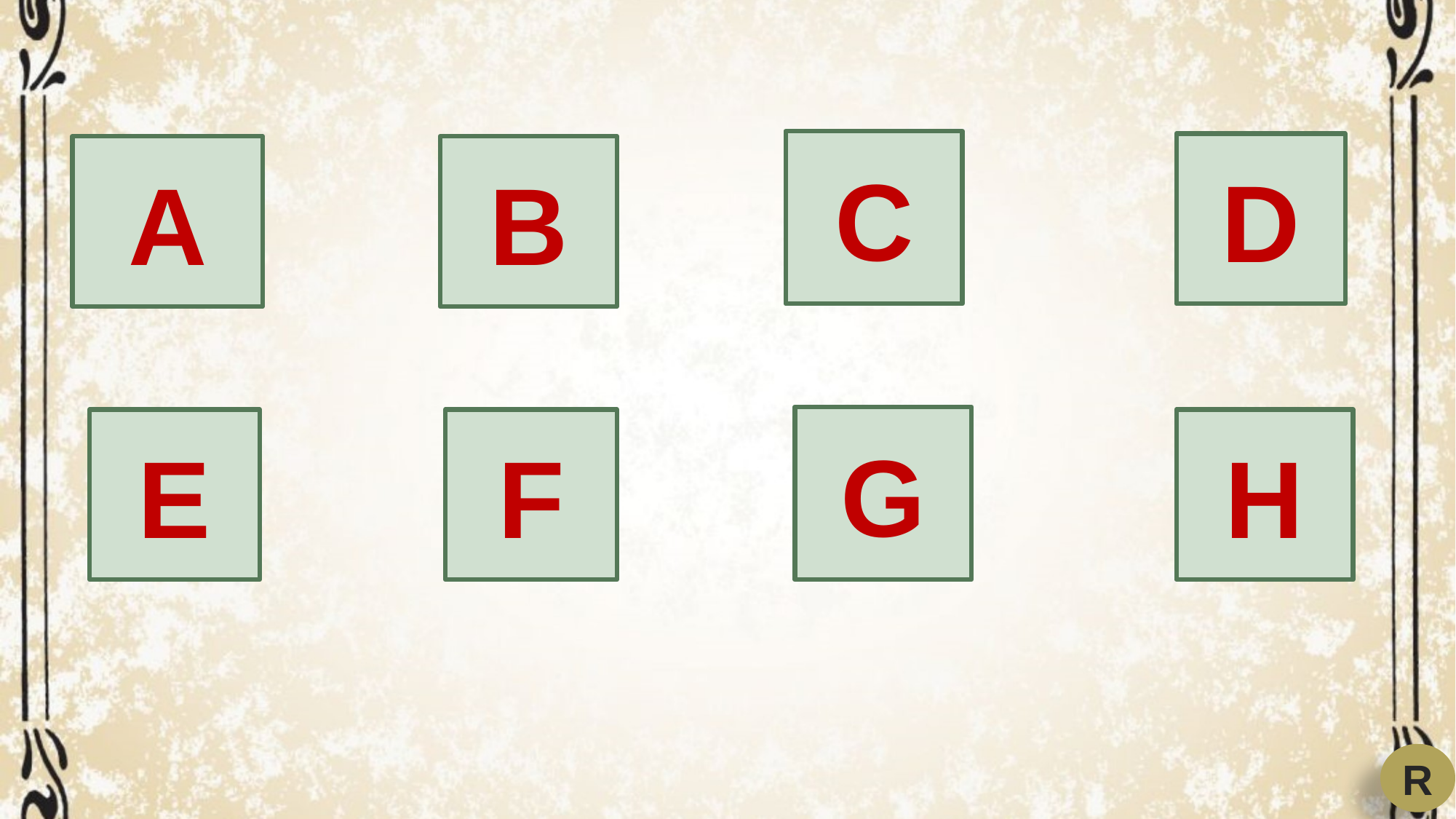

C
D
A
B
G
E
F
H
R